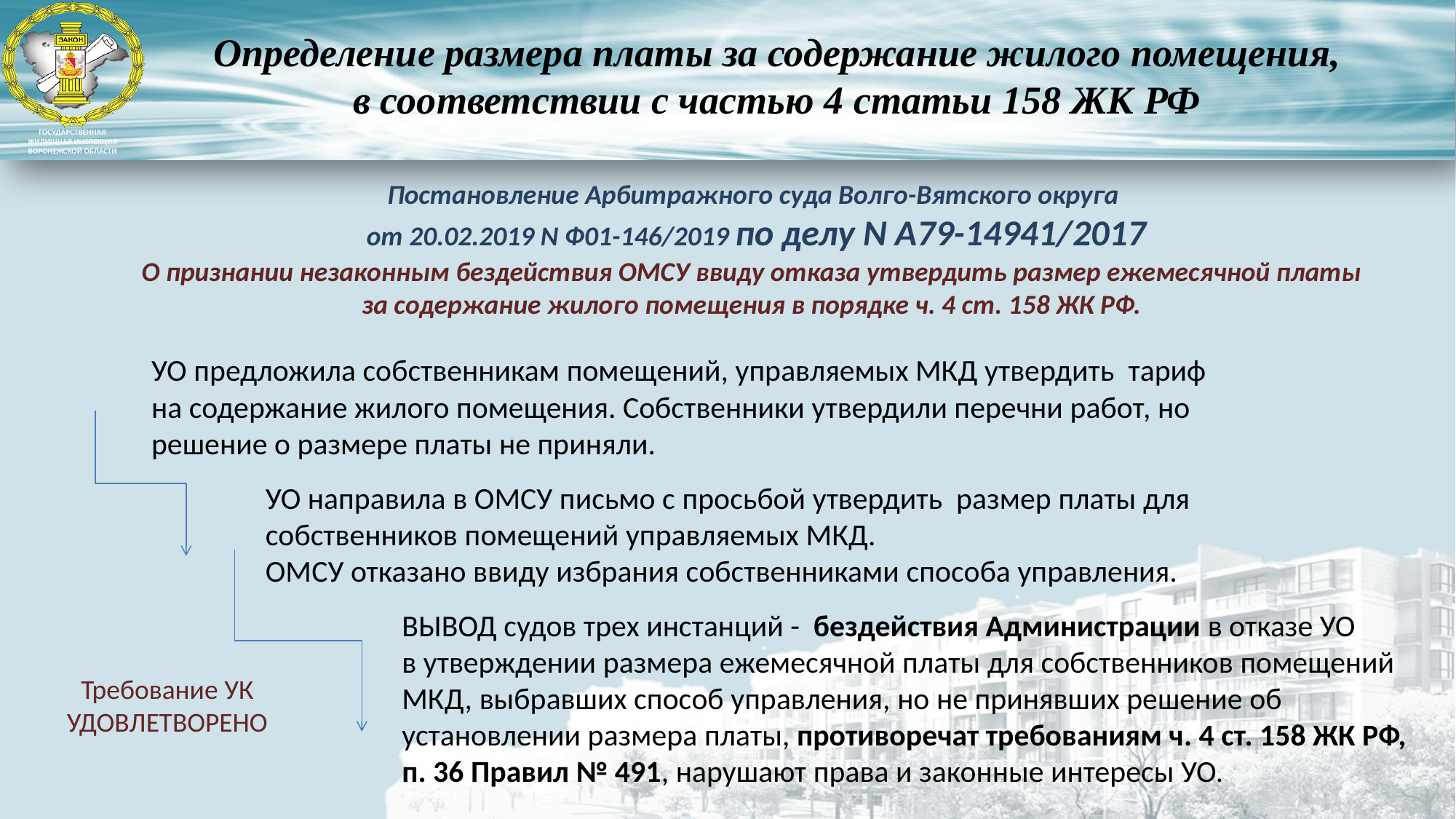

# Определение размера платы за содержание жилого помещения, в соответствии с частью 4 статьи 158 ЖК РФ
Постановление Арбитражного суда Волго-Вятского округа
от 20.02.2019 N Ф01-146/2019 по делу N А79-14941/2017
О признании незаконным бездействия ОМСУ ввиду отказа утвердить размер ежемесячной платы
за содержание жилого помещения в порядке ч. 4 ст. 158 ЖК РФ.
УО предложила собственникам помещений, управляемых МКД утвердить  тариф на содержание жилого помещения. Собственники утвердили перечни работ, но решение о размере платы не приняли.
УО направила в ОМСУ письмо с просьбой утвердить  размер платы для собственников помещений управляемых МКД.
ОМСУ отказано ввиду избрания собственниками способа управления.
ВЫВОД судов трех инстанций -  бездействия Администрации в отказе УО
в утверждении размера ежемесячной платы для собственников помещений МКД, выбравших способ управления, но не принявших решение об установлении размера платы, противоречат требованиям ч. 4 ст. 158 ЖК РФ, п. 36 Правил № 491, нарушают права и законные интересы УО.
Требование УК УДОВЛЕТВОРЕНО